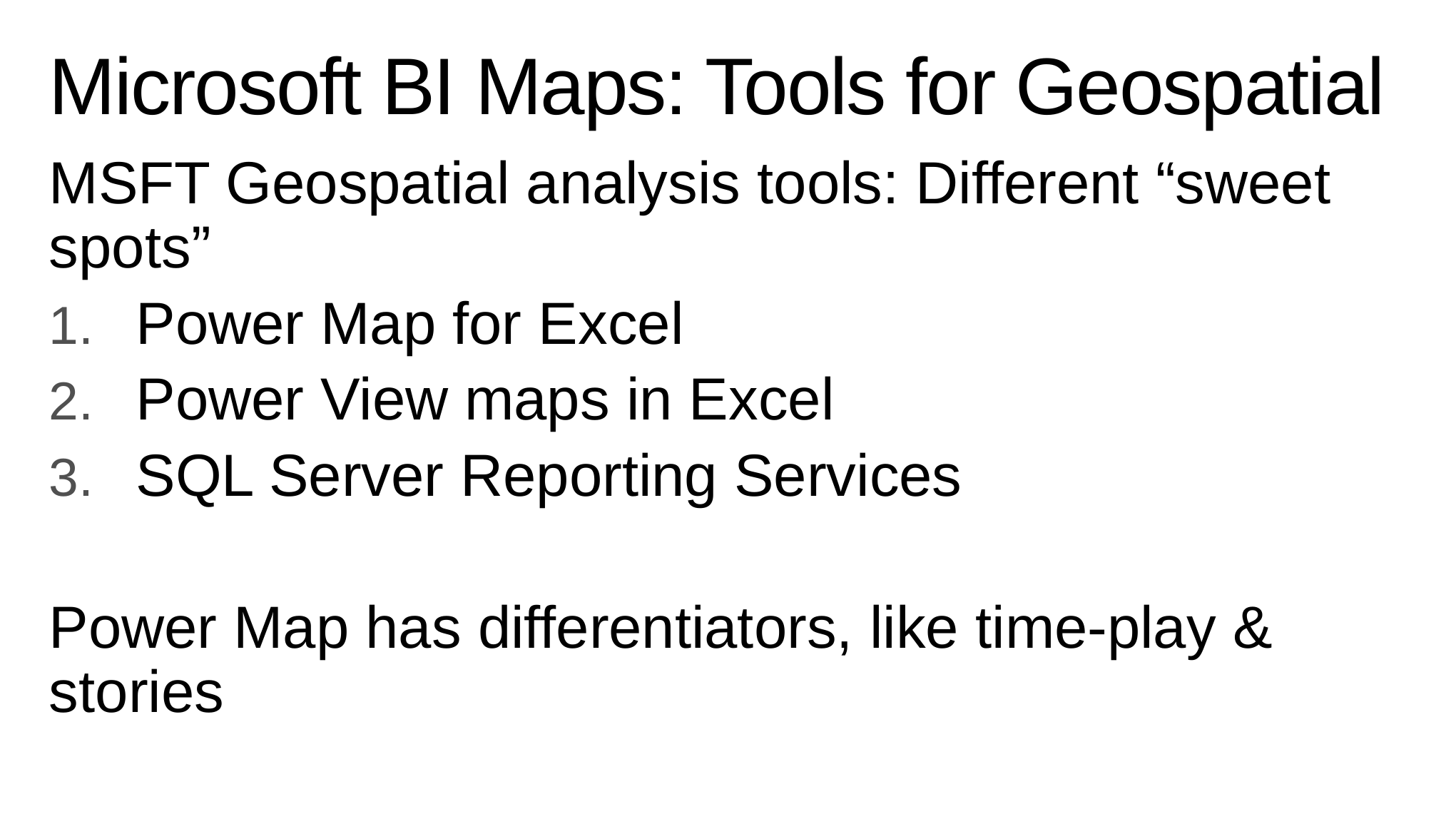

# Microsoft BI Maps: Tools for Geospatial
MSFT Geospatial analysis tools: Different “sweet spots”
Power Map for Excel
Power View maps in Excel
SQL Server Reporting Services

Power Map has differentiators, like time-play & stories

Power Map is native to Excel/Office 365 in Office SP1